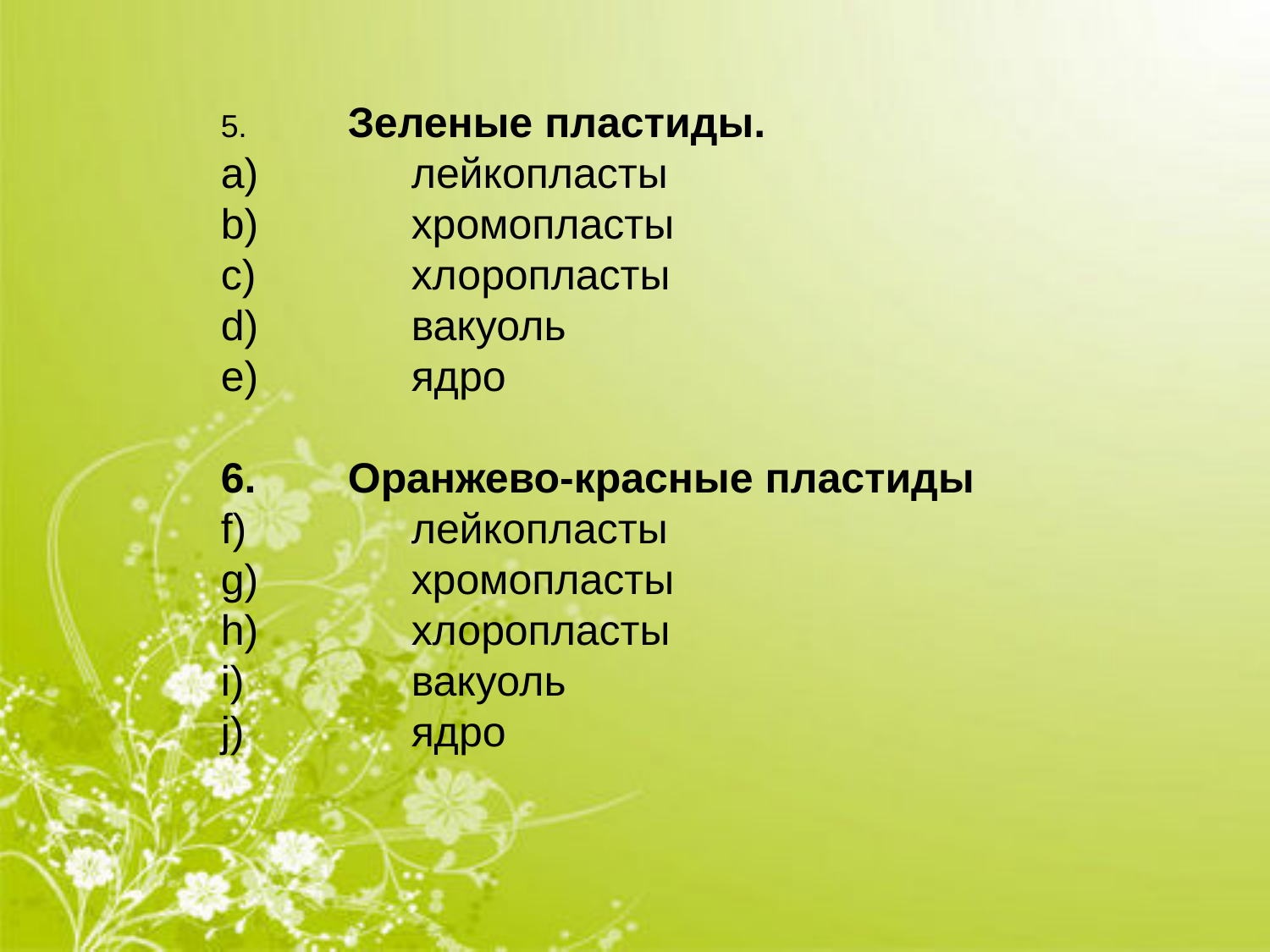

5. 	Зеленые пластиды.
	лейкопласты
	хромопласты
	хлоропласты
	вакуоль
	ядро

6. 	Оранжево-красные пластиды
	лейкопласты
	хромопласты
	хлоропласты
	вакуоль
	ядро